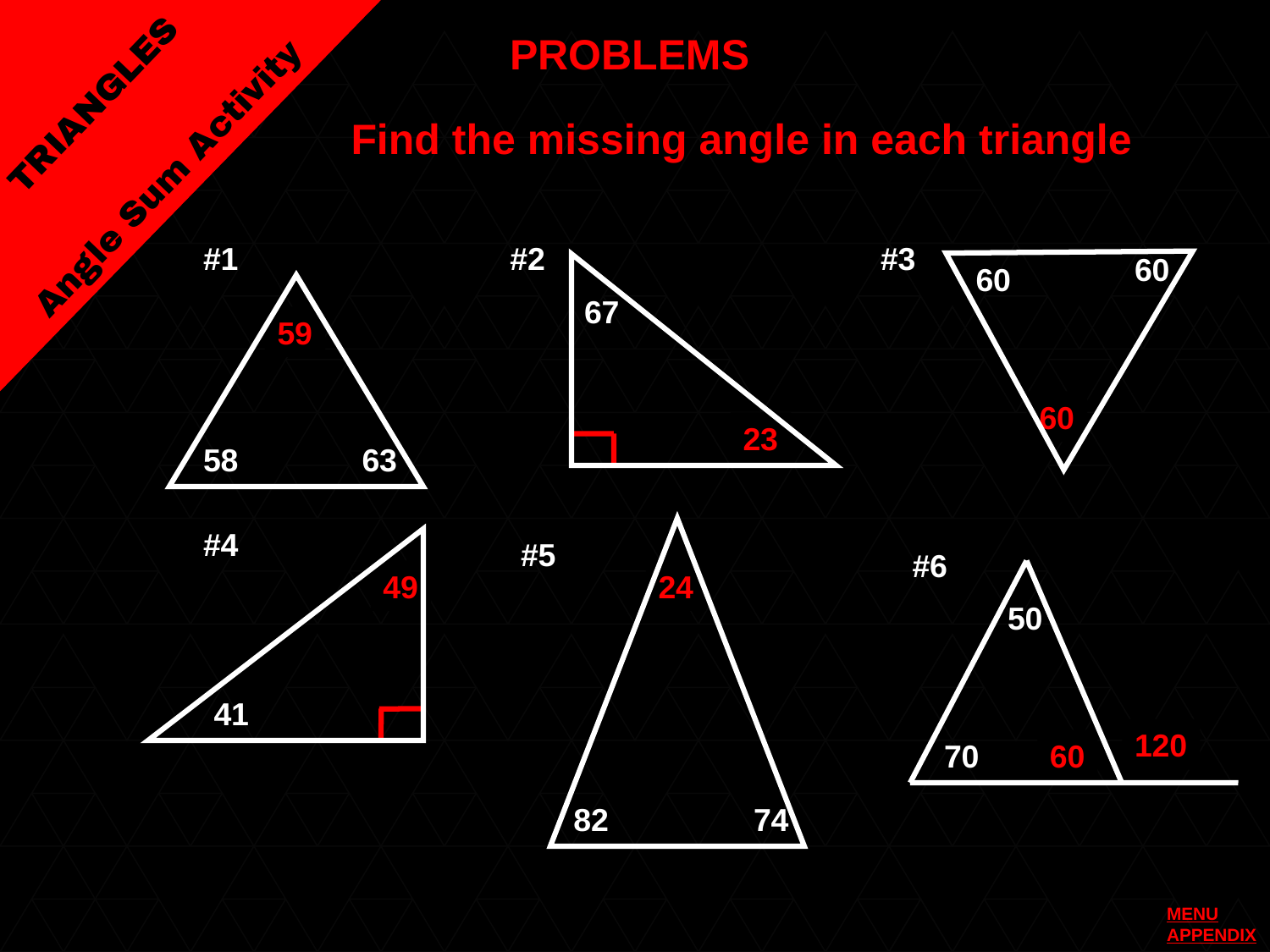

PROBLEMS
TRIANGLES
Find the missing angle in each triangle
Angle Sum Activity

#1
#2
#3
60

60

67
X
59
x
60
x
X
23
x
X
58
63

#4

#5
#6
X
49
x
X
24
x

50
41

120
70
60
x

82
74
MENU
APPENDIX